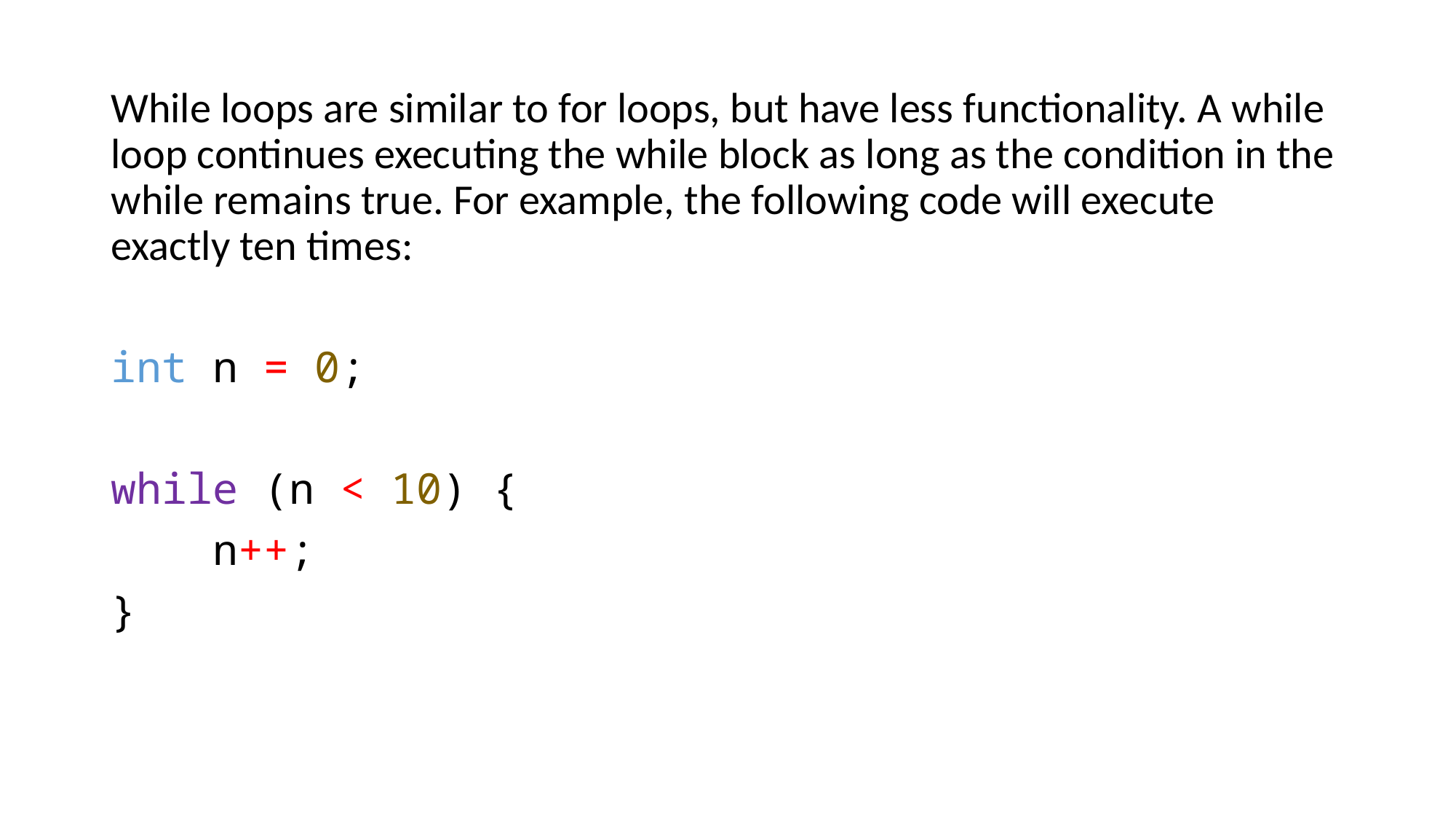

While loops are similar to for loops, but have less functionality. A while loop continues executing the while block as long as the condition in the while remains true. For example, the following code will execute exactly ten times:

int n = 0;

while (n < 10) {
    n++;
}